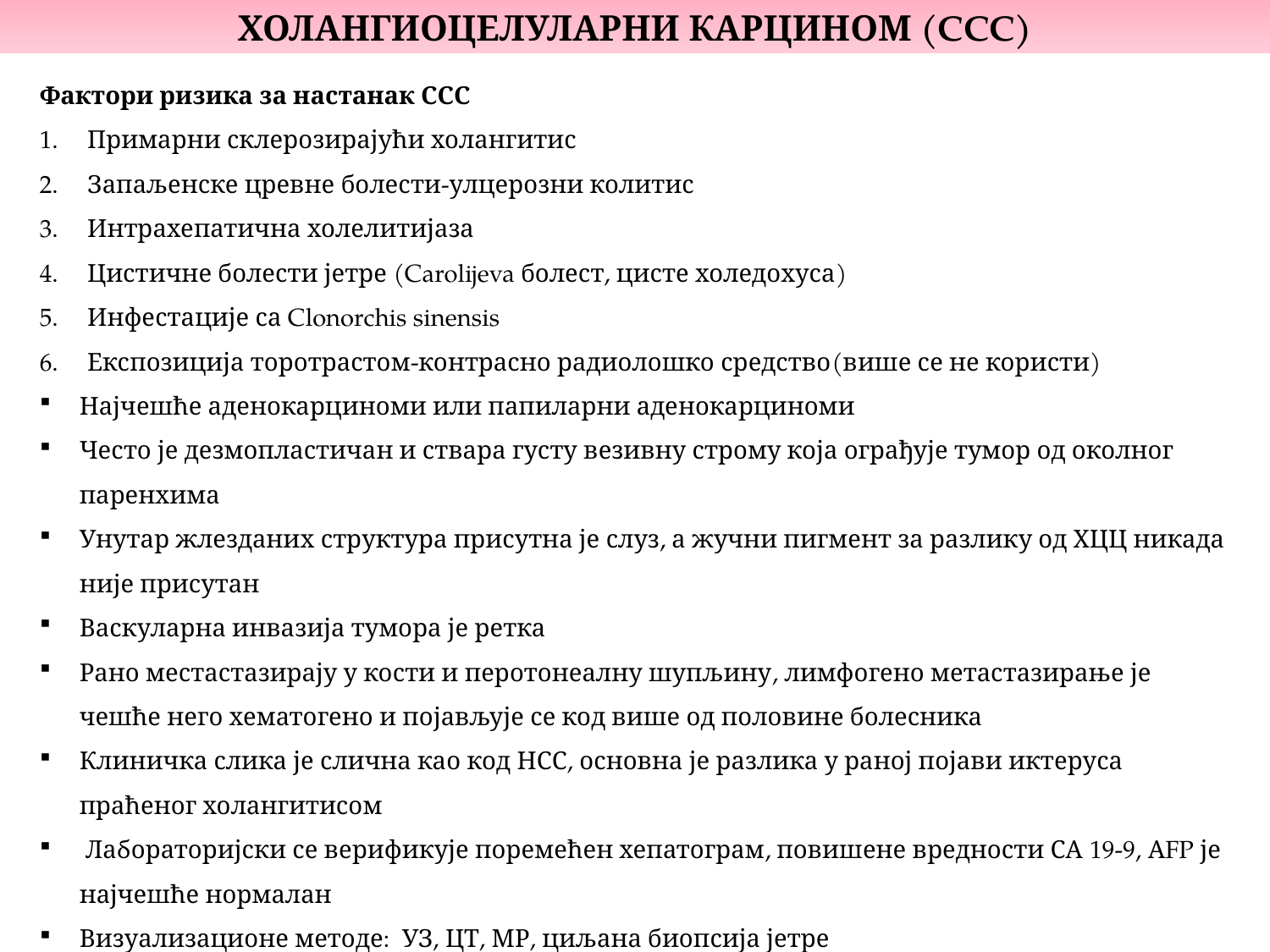

ХОЛАНГИОЦЕЛУЛАРНИ КАРЦИНОМ (CCC)
Фактори ризика за настанак ССС
Примарни склерозирајући холангитис
Запаљенске цревне болести-улцерозни колитис
Интрахепатична холелитијаза
Цистичне болести јетре (Carolijeva болест, цисте холедохуса)
Инфестације са Clonorchis sinensis
Експозиција торотрастом-контрасно радиолошко средство(више се не користи)
Најчешће аденокарциноми или папиларни аденокарциноми
Често је дезмопластичан и ствара густу везивну строму која ограђује тумор од околног паренхима
Унутар жлезданих структура присутна је слуз, а жучни пигмент за разлику од ХЦЦ никада није присутан
Васкуларна инвазија тумора је ретка
Рано местастазирају у кости и перотонеалну шупљину, лимфогено метастазирање је чешће него хематогено и појављује се код више од половине болесника
Клиничка слика је слична као код НСС, основна је разлика у раној појави иктеруса праћеног холангитисом
 Лабораторијски се верификује поремећен хепатограм, повишене вредности СА 19-9, АFP је најчешће нормалан
Визуализационе методе:  УЗ, ЦТ, МР, циљана биопсија јетре